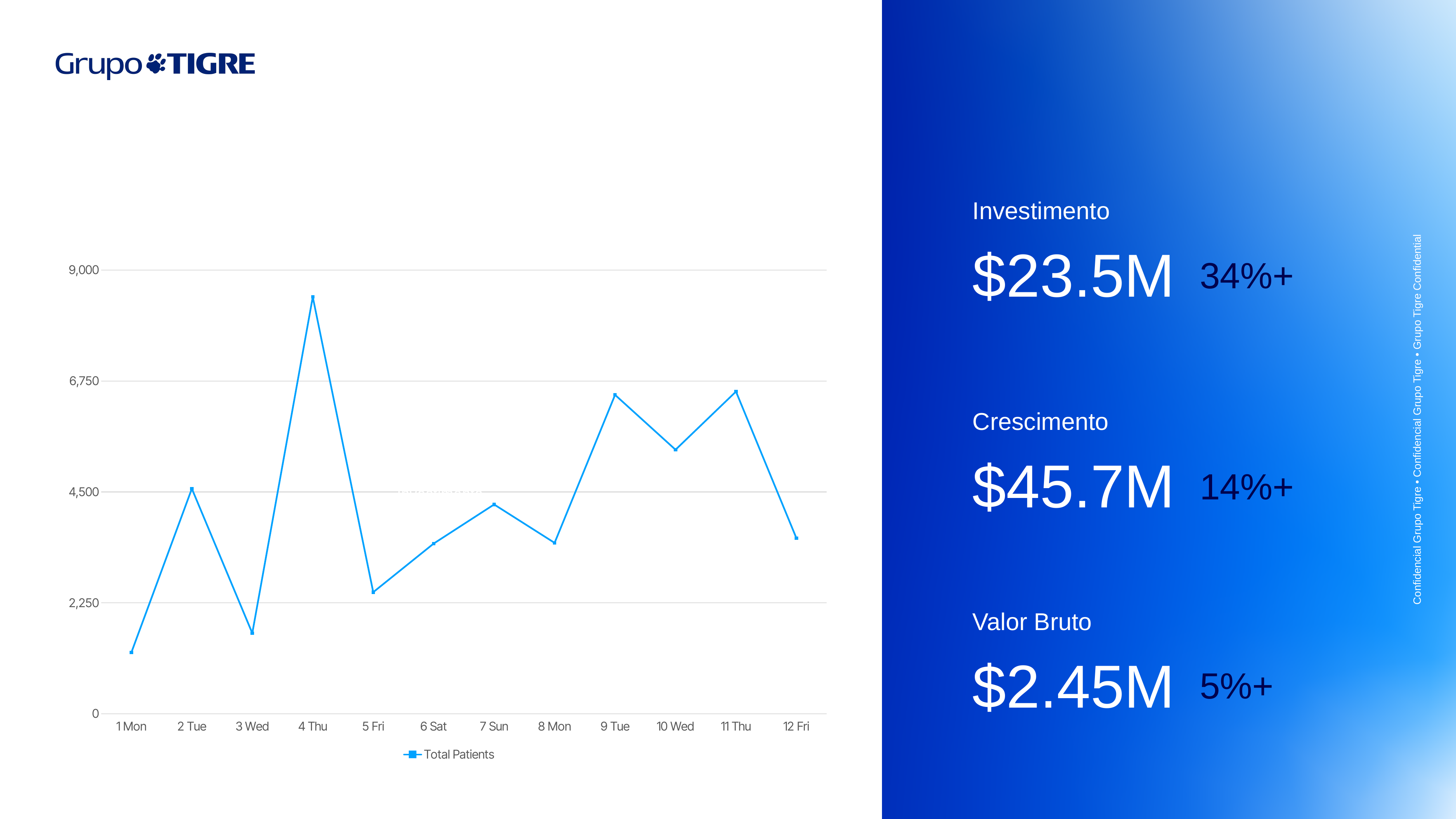

Investimento
$23.5M
34%+
Crescimento
$45.7M

Investimento
14%+
Valor Bruto
$2.45M
5%+